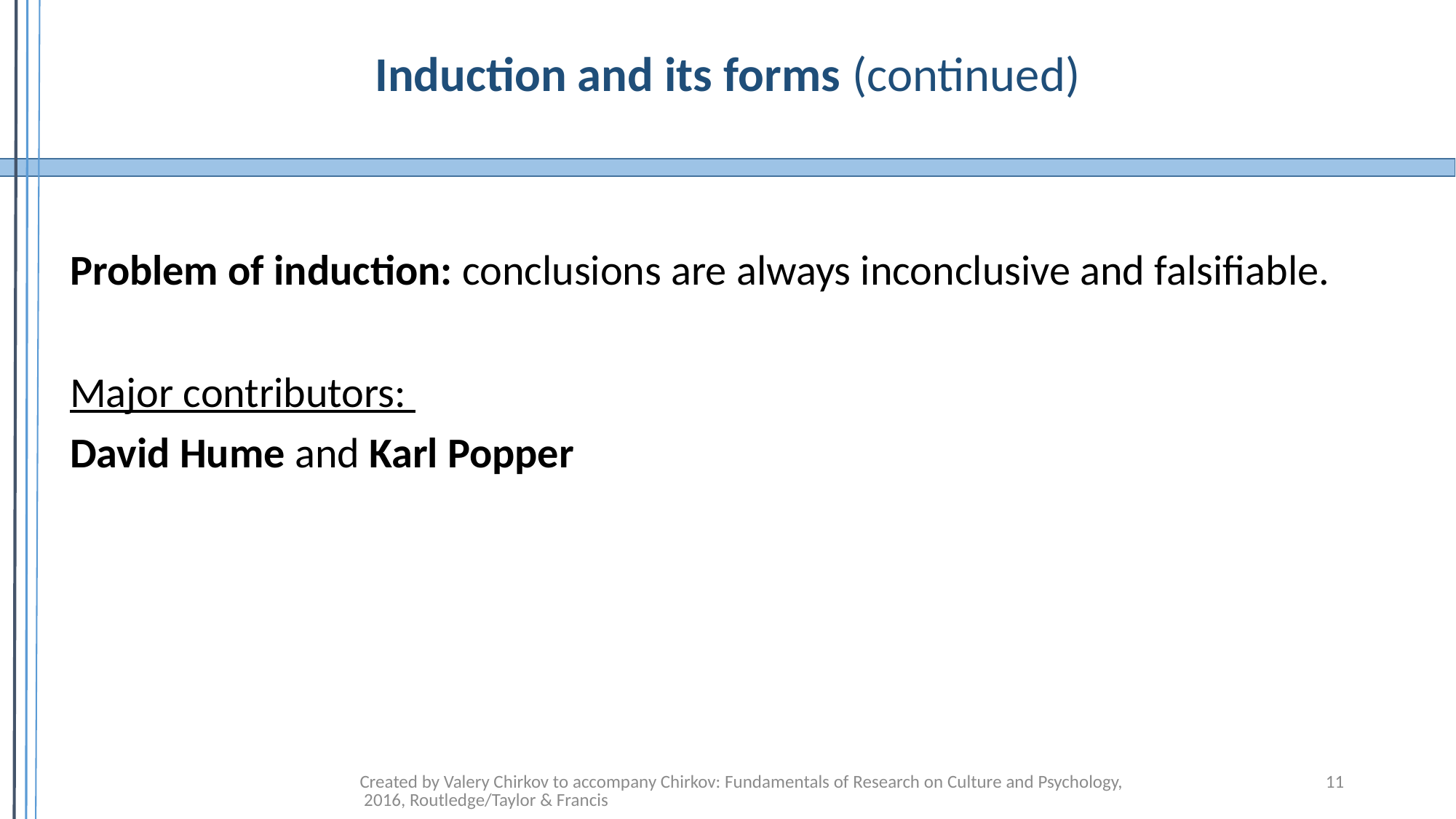

# Induction and its forms (continued)

Problem of induction: conclusions are always inconclusive and falsifiable.

Major contributors:
David Hume and Karl Popper
Created by Valery Chirkov to accompany Chirkov: Fundamentals of Research on Culture and Psychology, 2016, Routledge/Taylor & Francis
11